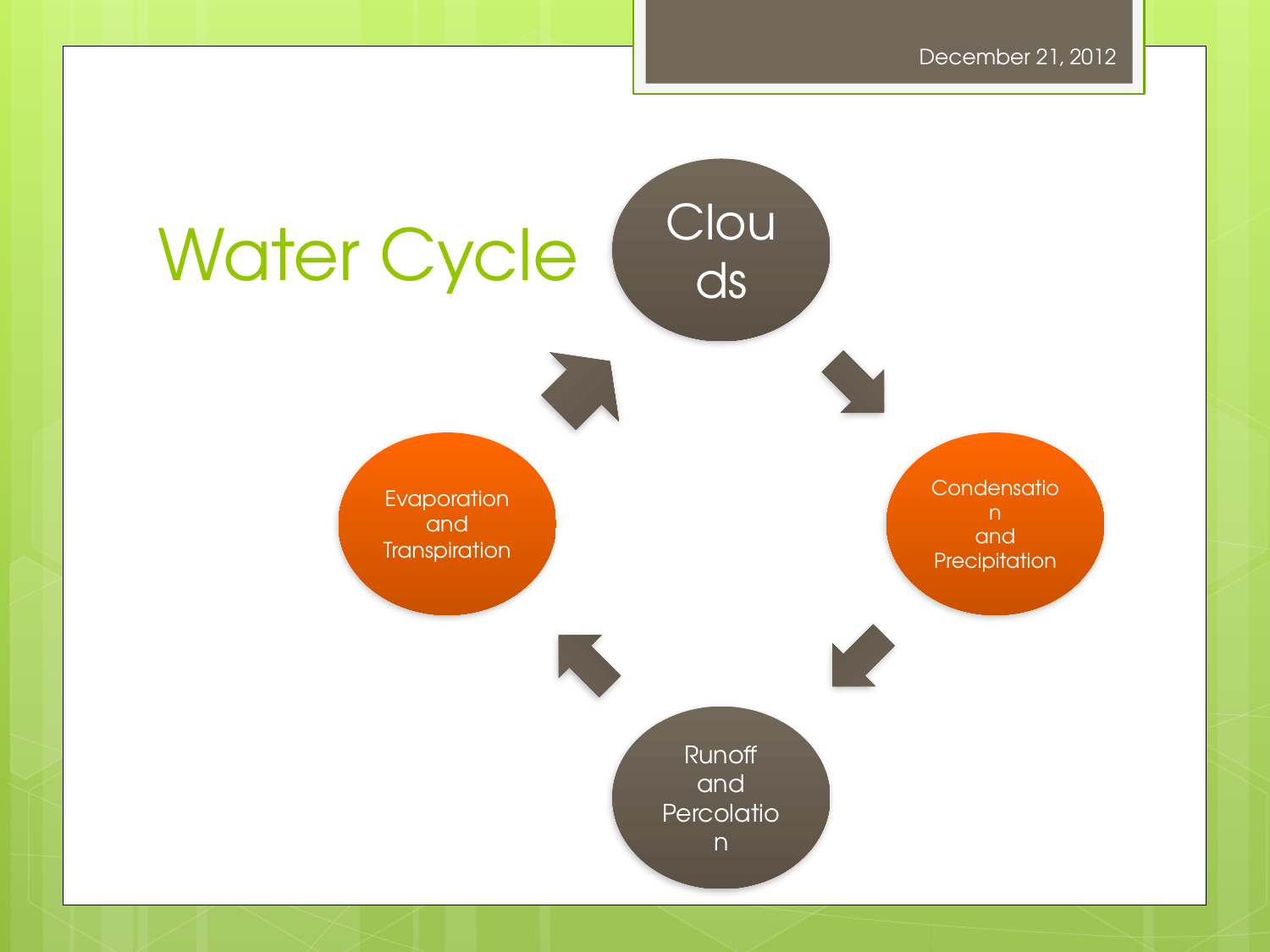

December 21, 2012
# Water Cycle
Clouds
Condensation
and
Precipitation
Runoff
and
Percolation
Evaporation
and
Transpiration